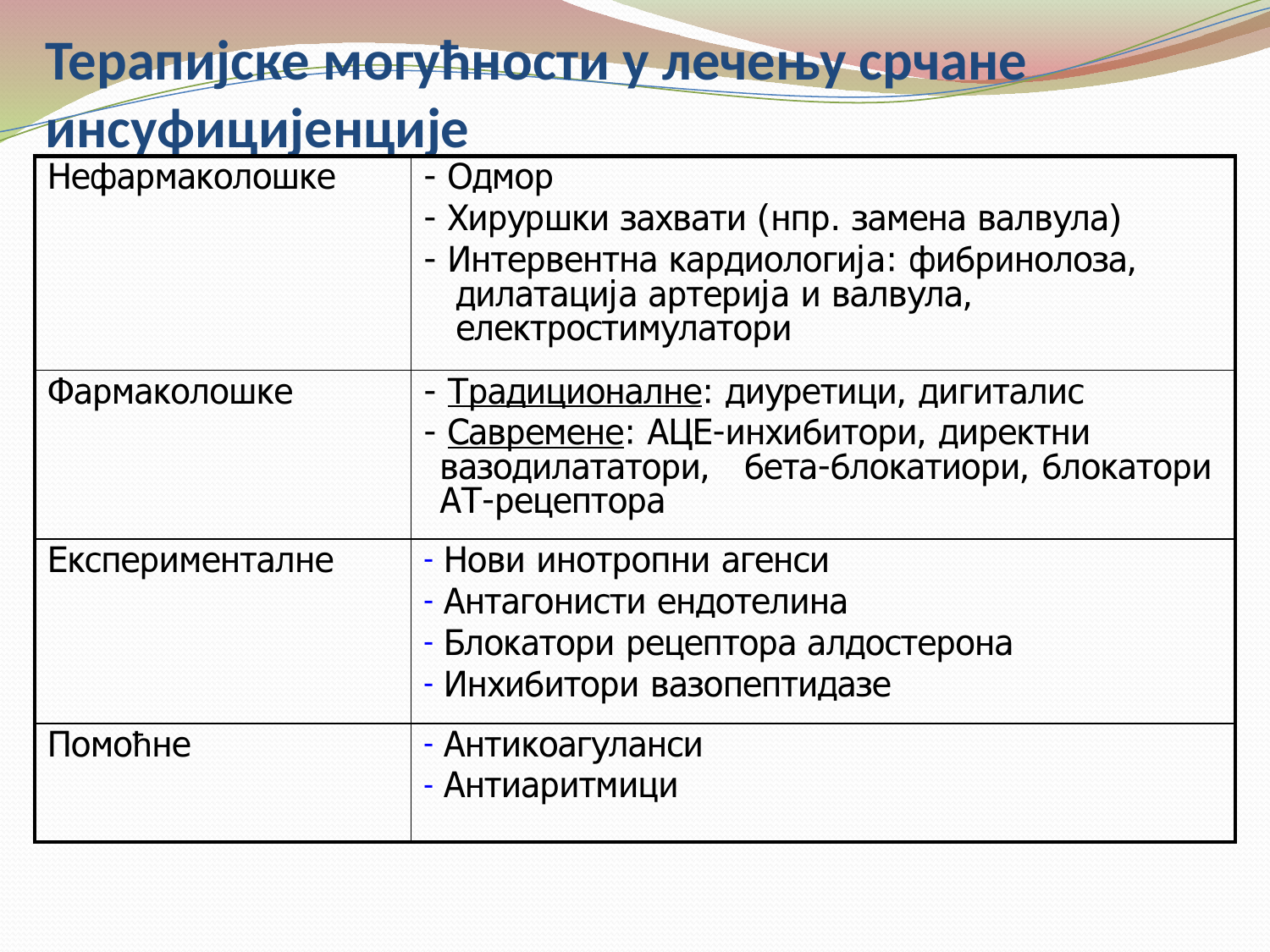

# Терапијске могућности у лечењу срчане инсуфицијенције
| Нефармаколошке | - Одмор - Хируршки захвати (нпр. замена валвула) - Интервентна кардиологија: фибринолоза, дилатација артерија и валвула, електростимулатори |
| --- | --- |
| Фармаколошке | - Традиционалне: диуретици, дигиталис - Савремене: АЦЕ-инхибитори, директни вазодилататори, бета-блокатиори, блокатори АТ-рецептора |
| Експерименталне | Нови инотропни агенси Антагонисти ендотелина Блокатори рецептора алдостерона Инхибитори вазопептидазе |
| Помоћне | Антикоагуланси Антиаритмици |